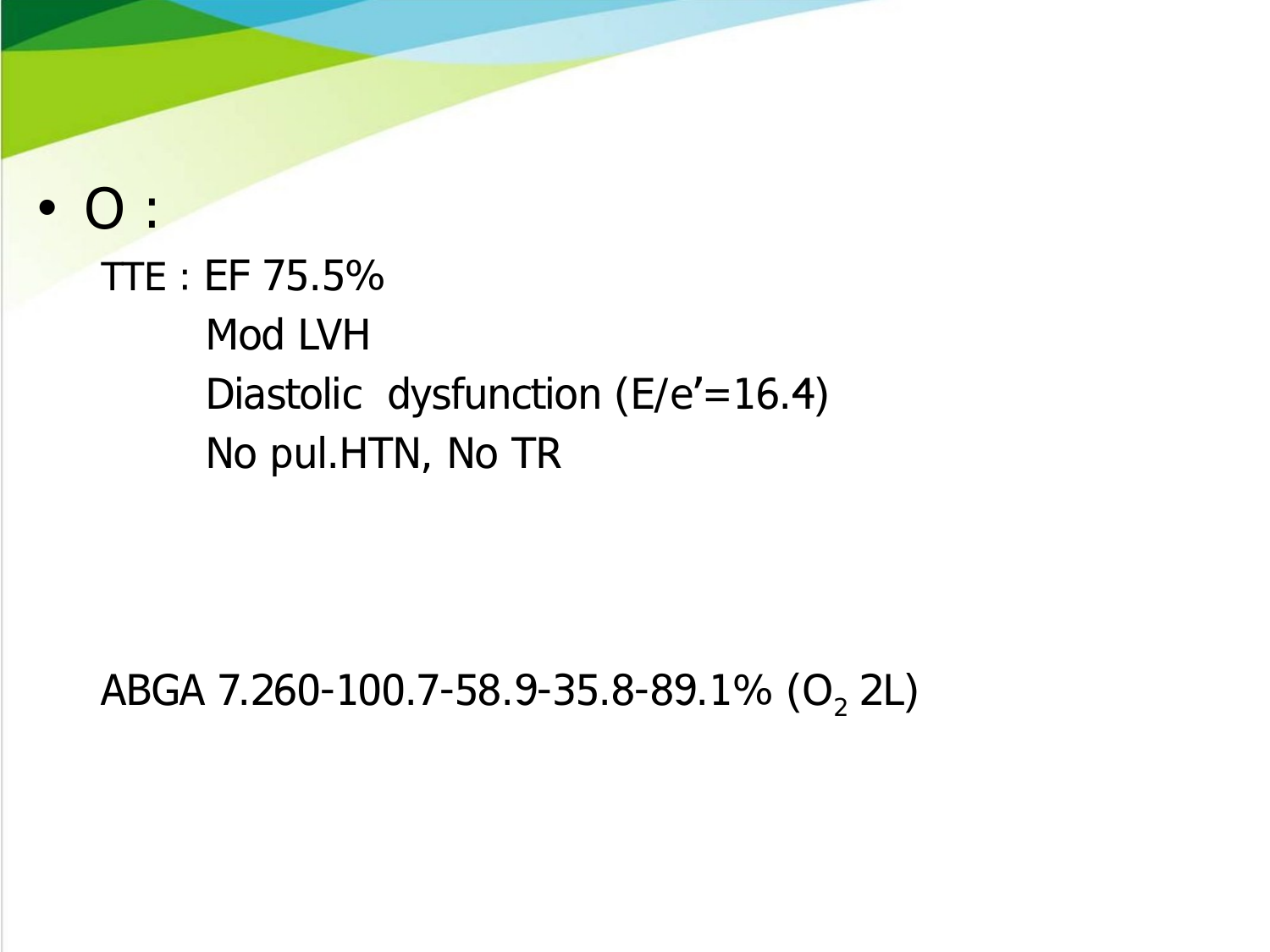

O :
TTE : EF 75.5%
        Mod LVH
        Diastolic  dysfunction (E/e’=16.4)
        No pul.HTN, No TR

ABGA 7.260-100.7-58.9-35.8-89.1% (O2 2L)